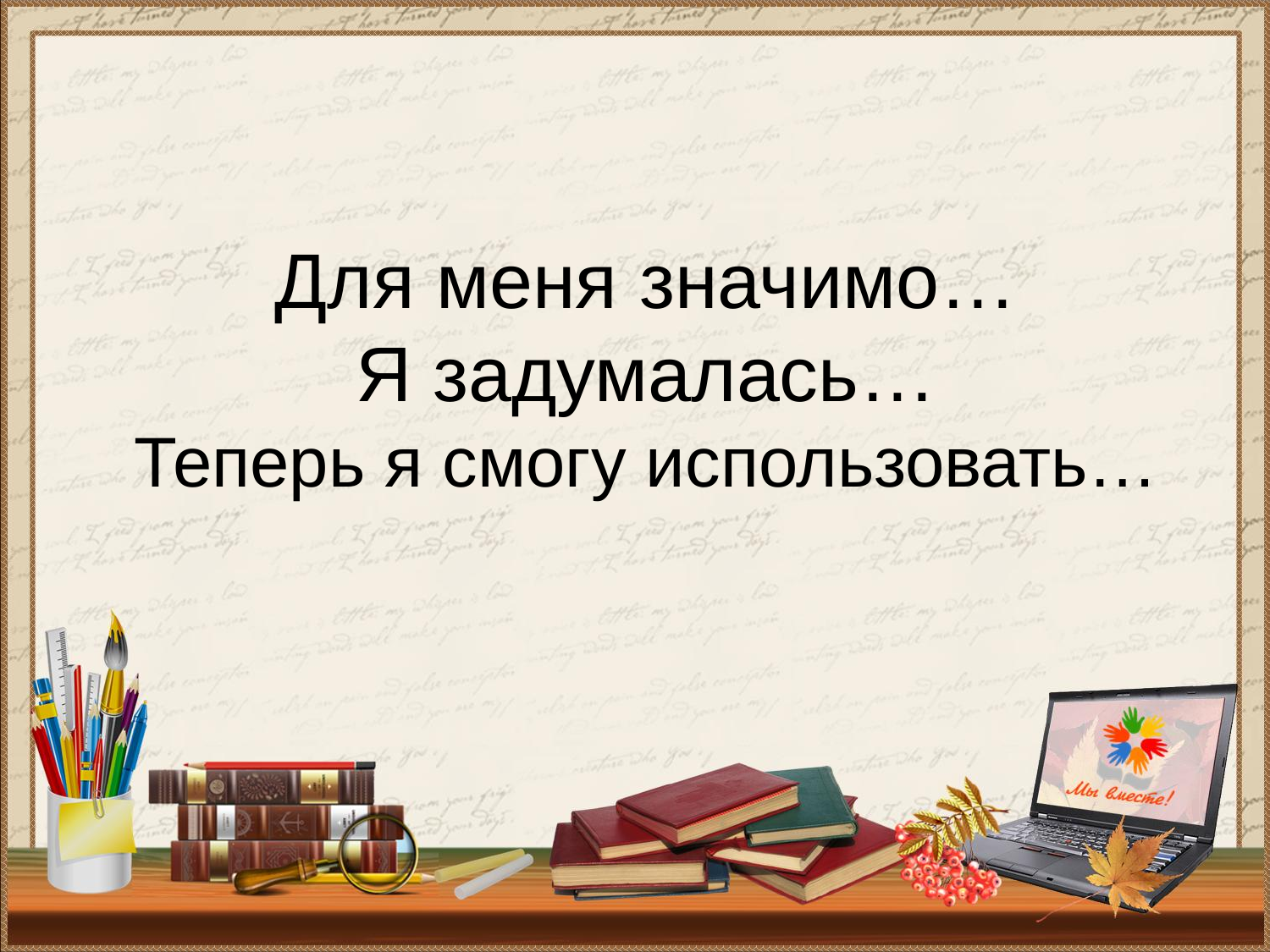

# Для меня значимо… Я задумалась… Теперь я смогу использовать…